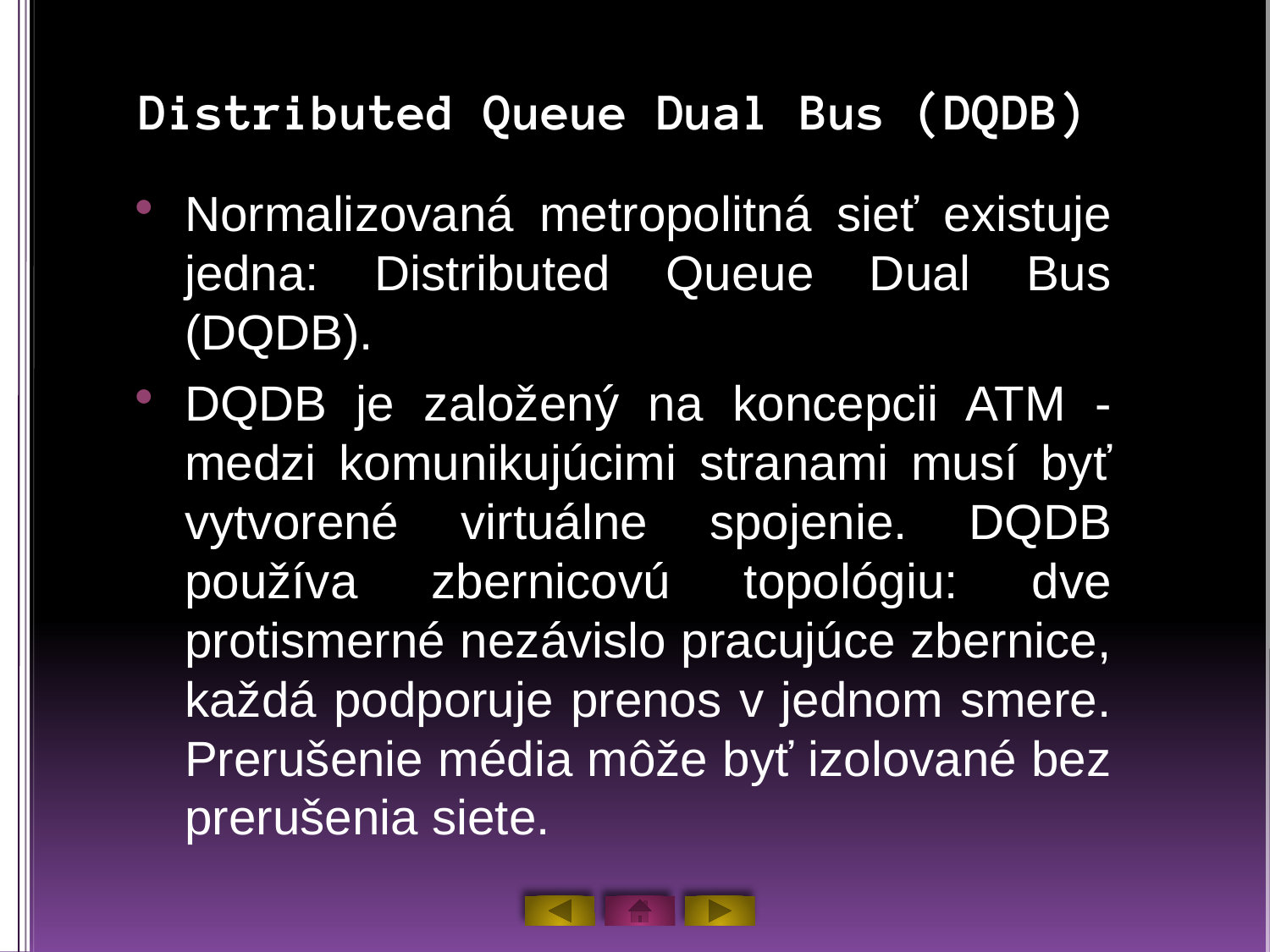

# Distributed Queue Dual Bus (DQDB)
Normalizovaná metropolitná sieť existuje jedna: Distributed Queue Dual Bus (DQDB).
DQDB je založený na koncepcii ATM - medzi komunikujúcimi stranami musí byť vytvorené virtuálne spojenie. DQDB používa zbernicovú topológiu: dve protismerné nezávislo pracujúce zbernice, každá podporuje prenos v jednom smere. Prerušenie média môže byť izolované bez prerušenia siete.